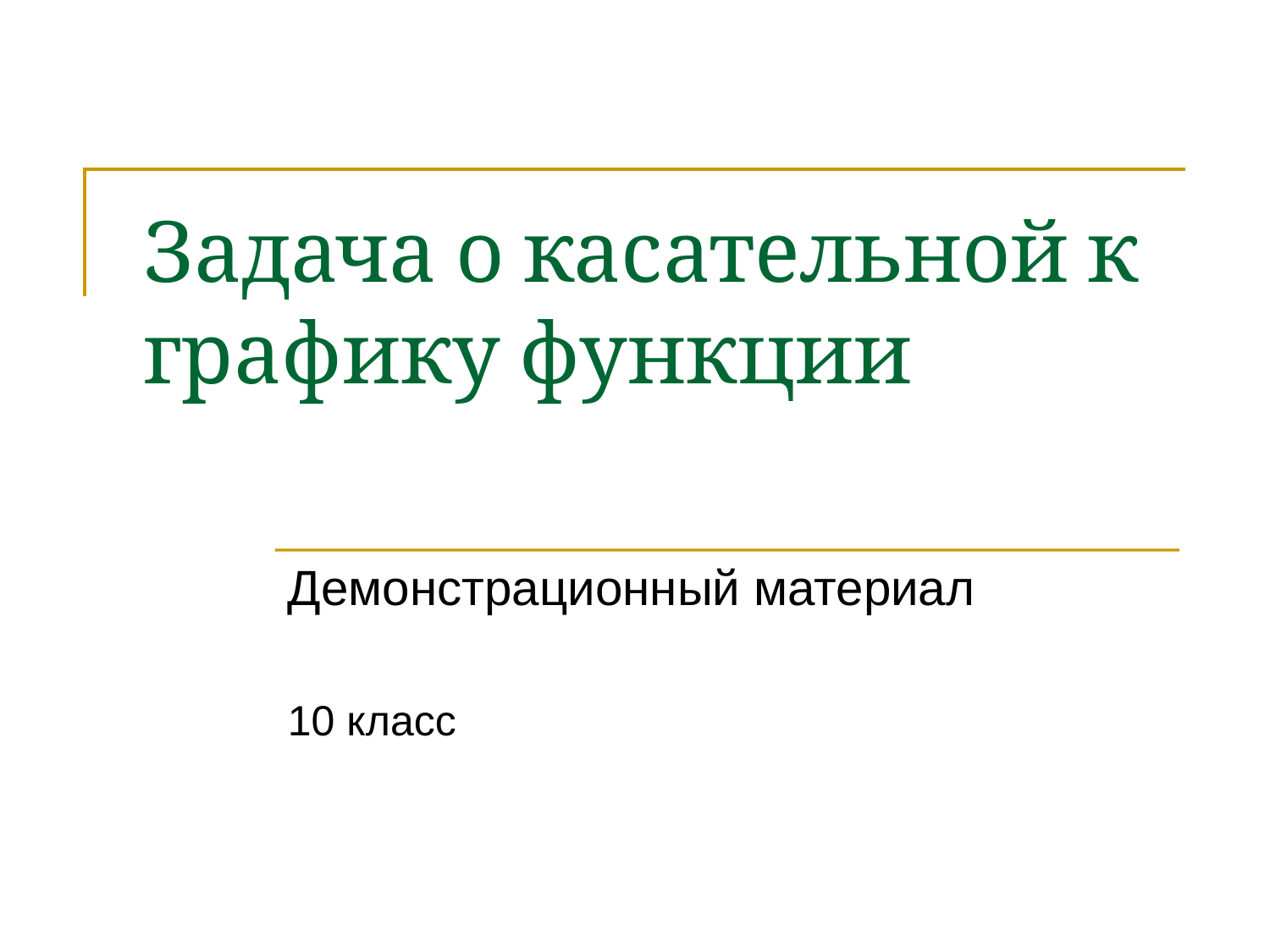

# Задача о касательной к графику функции
Демонстрационный материал

10 класс